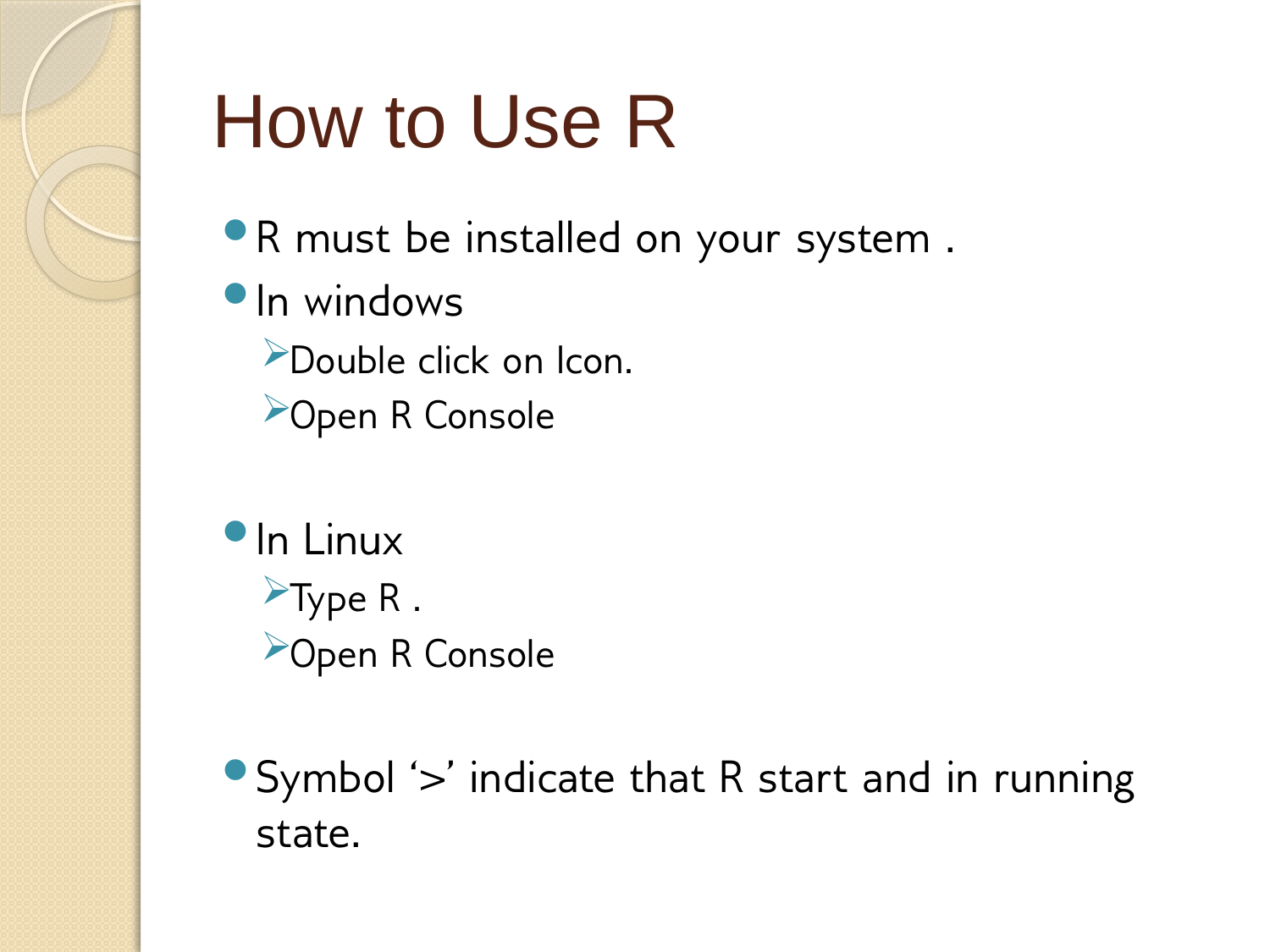

# How to Use R
R must be installed on your system .
In windows
Double click on Icon.
Open R Console

In Linux
Type R .
Open R Console

Symbol ‘>’ indicate that R start and in running state.